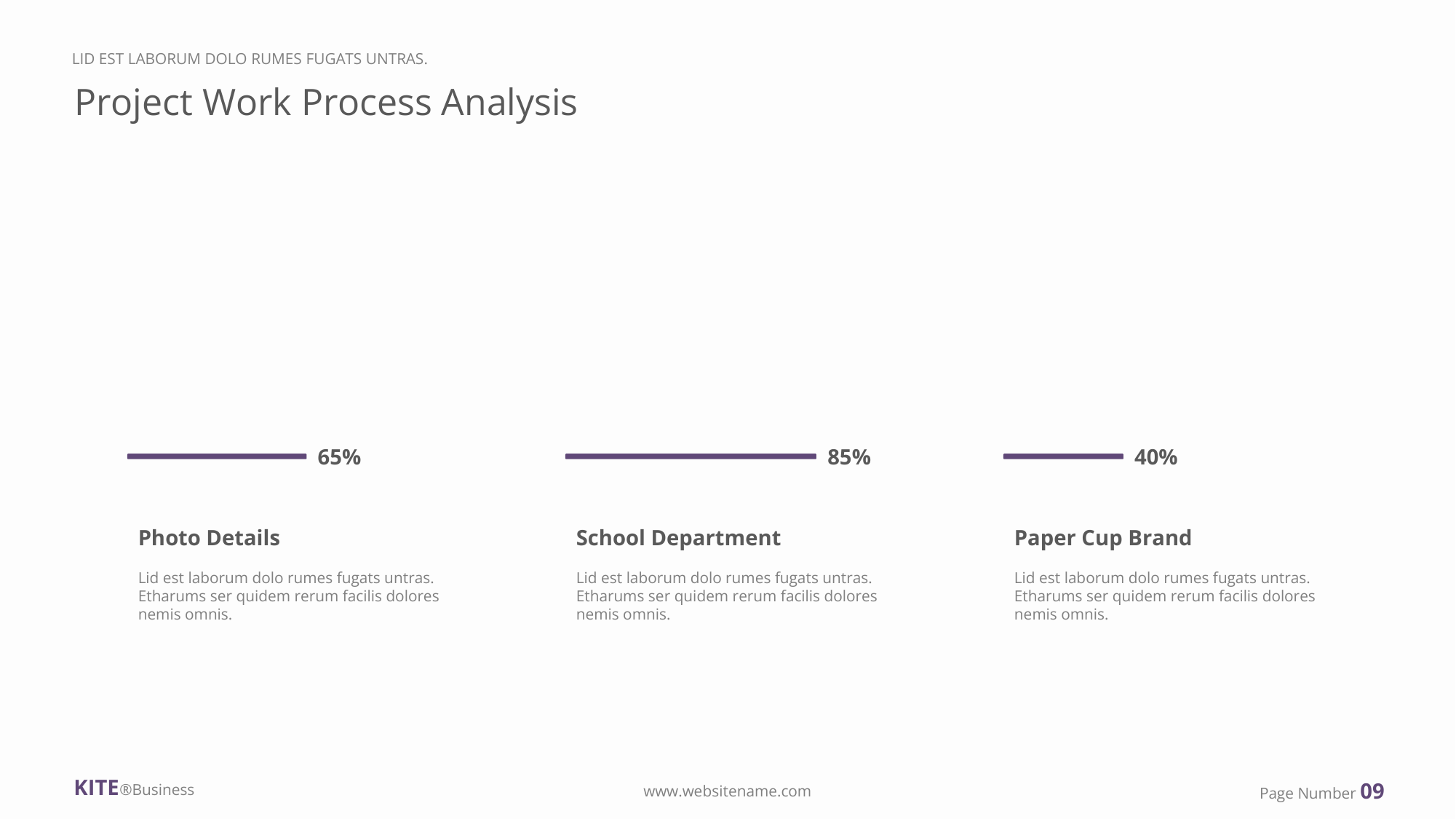

LID EST LABORUM DOLO RUMES FUGATS UNTRAS.
Project Work Process Analysis

40%
65%
85%

Photo Details

Lid est laborum dolo rumes fugats untras. Etharums ser quidem rerum facilis dolores nemis omnis.
School Department

Lid est laborum dolo rumes fugats untras. Etharums ser quidem rerum facilis dolores nemis omnis.
Paper Cup Brand

Lid est laborum dolo rumes fugats untras. Etharums ser quidem rerum facilis dolores nemis omnis.
KITE®Business
Page Number 09
www.websitename.com